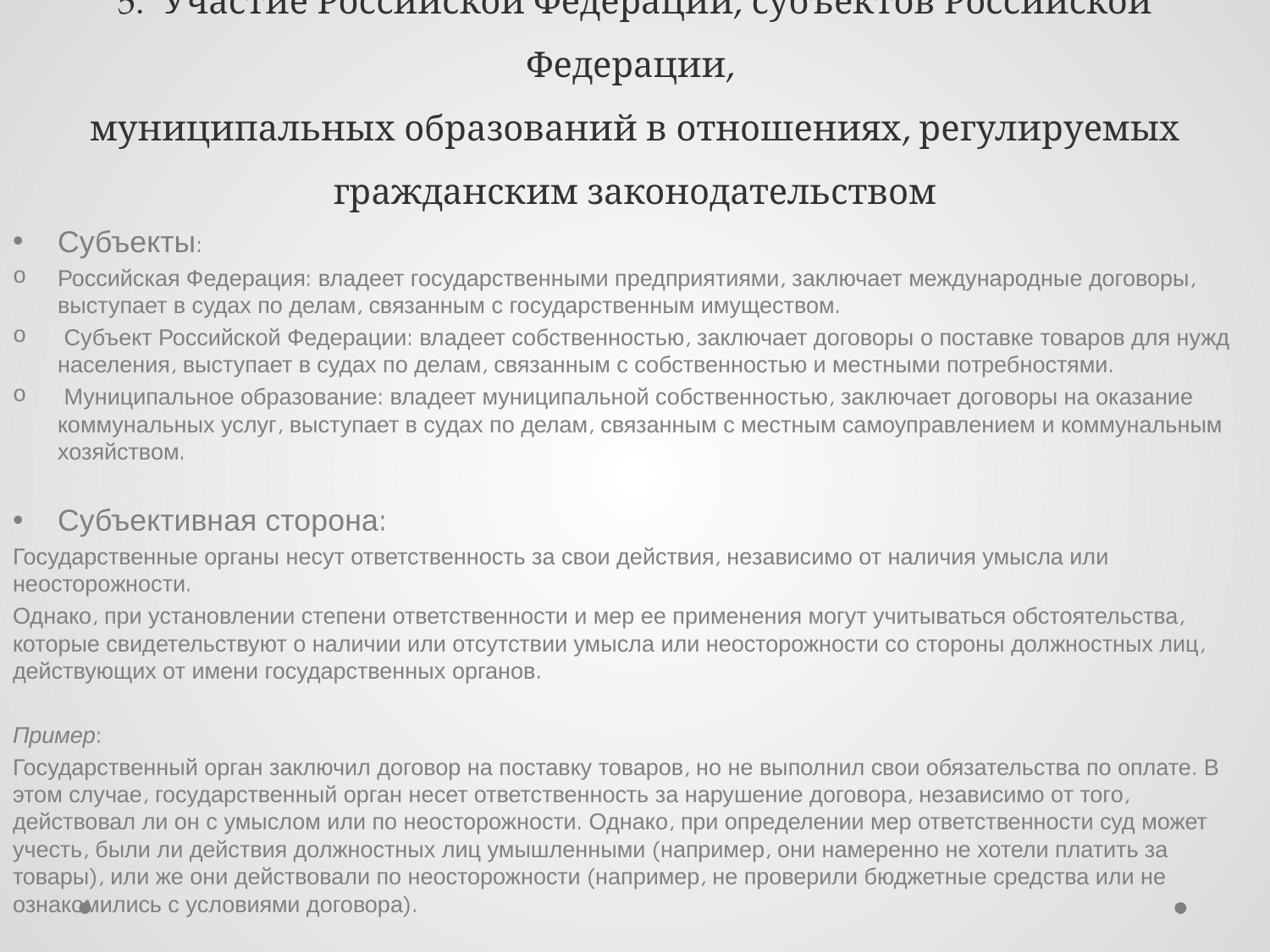

# 5.  Участие Российской Федерации, субъектов Российской Федерации, муниципальных образований в отношениях, регулируемых гражданским законодательством
Субъекты:
Российская Федерация: владеет государственными предприятиями, заключает международные договоры, выступает в судах по делам, связанным с государственным имуществом.
 Субъект Российской Федерации: владеет собственностью, заключает договоры о поставке товаров для нужд населения, выступает в судах по делам, связанным с собственностью и местными потребностями.
 Муниципальное образование: владеет муниципальной собственностью, заключает договоры на оказание коммунальных услуг, выступает в судах по делам, связанным с местным самоуправлением и коммунальным хозяйством.

Субъективная сторона:
Государственные органы несут ответственность за свои действия, независимо от наличия умысла или неосторожности.
Однако, при установлении степени ответственности и мер ее применения могут учитываться обстоятельства, которые свидетельствуют о наличии или отсутствии умысла или неосторожности со стороны должностных лиц, действующих от имени государственных органов.

Пример:
Государственный орган заключил договор на поставку товаров, но не выполнил свои обязательства по оплате. В этом случае, государственный орган несет ответственность за нарушение договора, независимо от того, действовал ли он с умыслом или по неосторожности. Однако, при определении мер ответственности суд может учесть, были ли действия должностных лиц умышленными (например, они намеренно не хотели платить за товары), или же они действовали по неосторожности (например, не проверили бюджетные средства или не ознакомились с условиями договора).